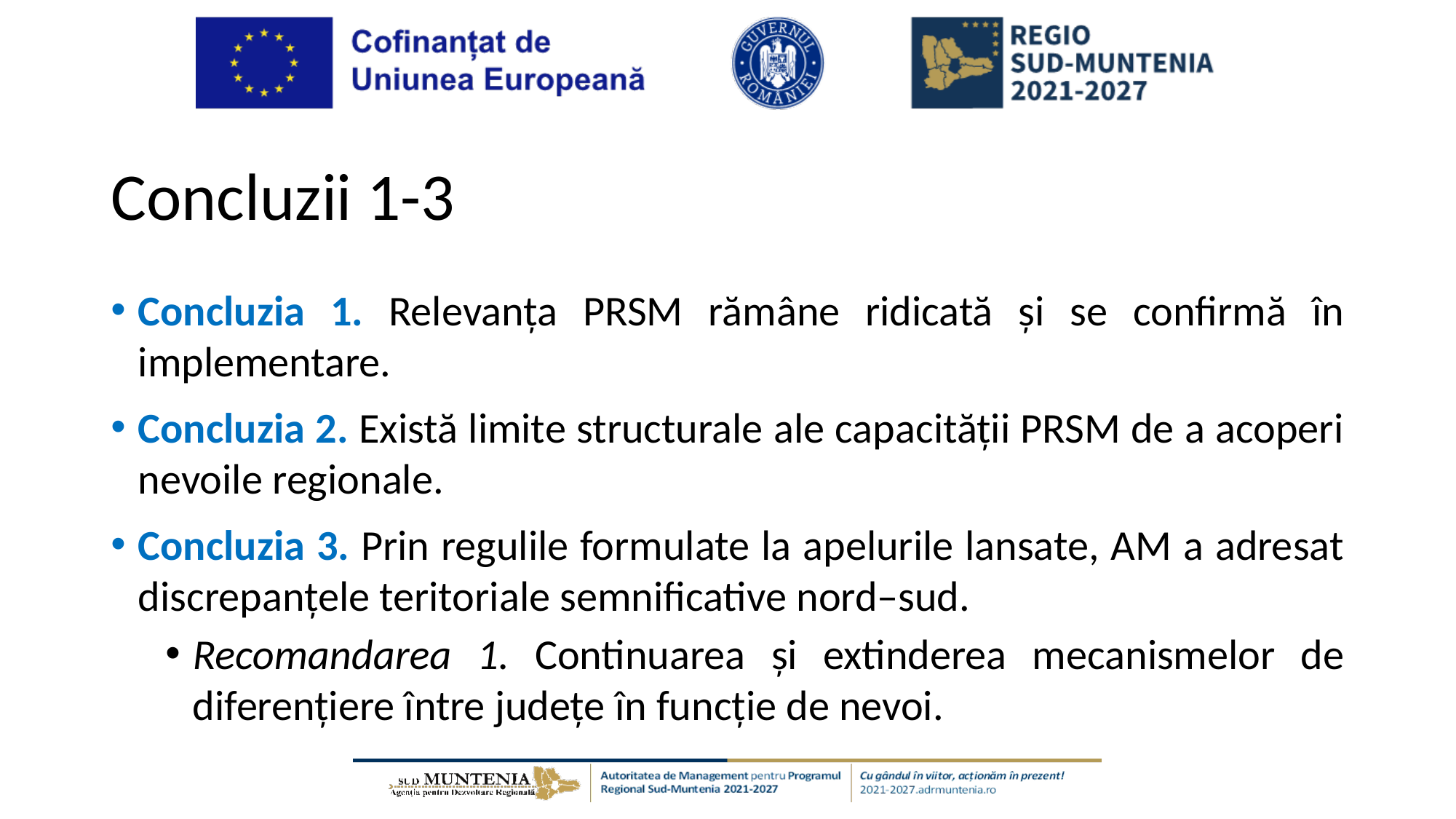

# Concluzii 1-3
Concluzia 1. Relevanța PRSM rămâne ridicată și se confirmă în implementare.
Concluzia 2. Există limite structurale ale capacității PRSM de a acoperi nevoile regionale.
Concluzia 3. Prin regulile formulate la apelurile lansate, AM a adresat discrepanțele teritoriale semnificative nord–sud.
Recomandarea 1. Continuarea și extinderea mecanismelor de diferențiere între județe în funcție de nevoi.